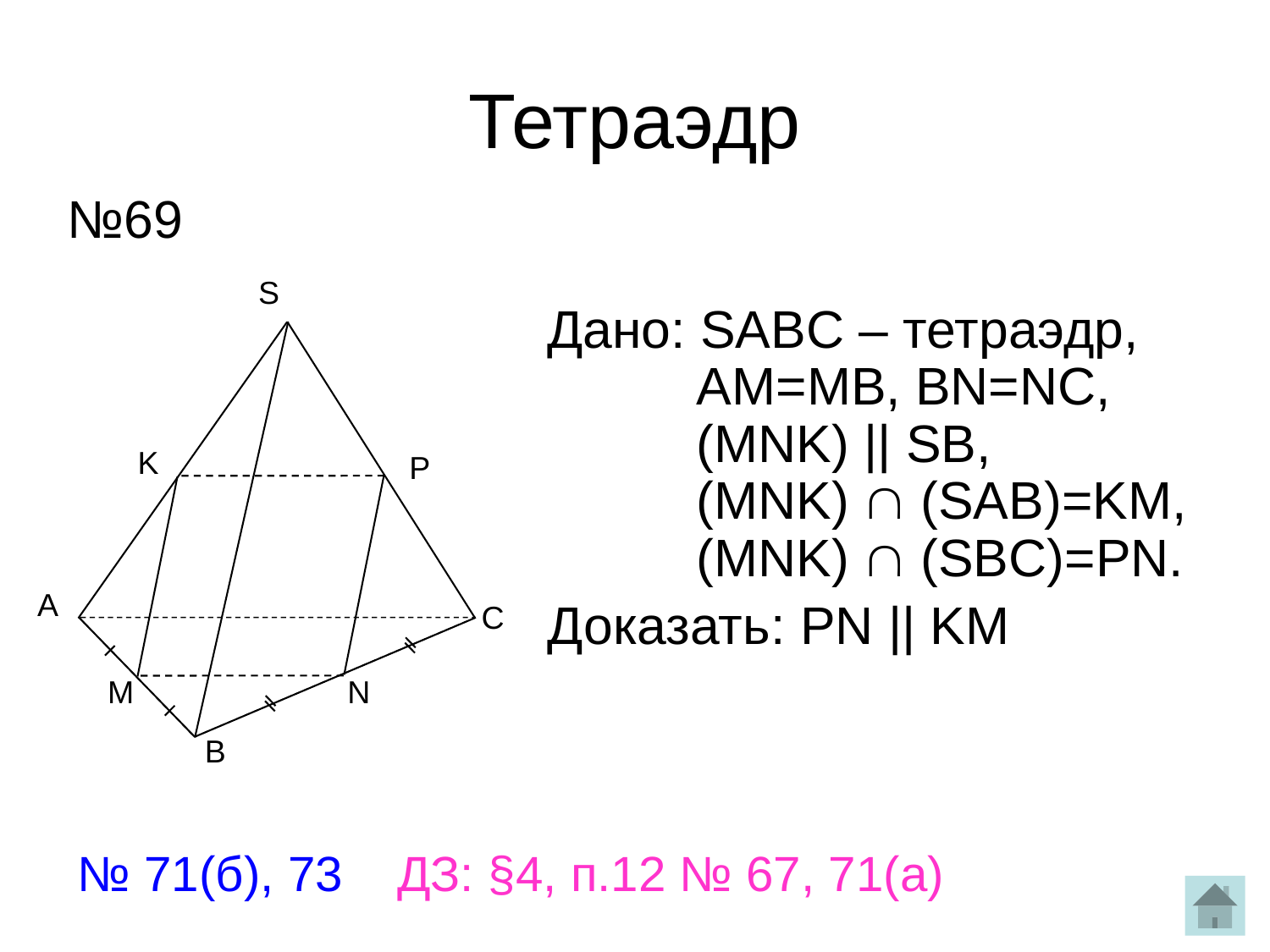

# Тетраэдр
№69
S
Дано: SABC – тетраэдр, AM=MB, BN=NC, (MNK) || SB,
(MNK) ∩ (SAB)=KM, (MNK) ∩ (SBC)=PN.
Доказать: PN || KM
K
P

А
C

B

M
N

№ 71(б), 73
ДЗ: §4, п.12 № 67, 71(а)